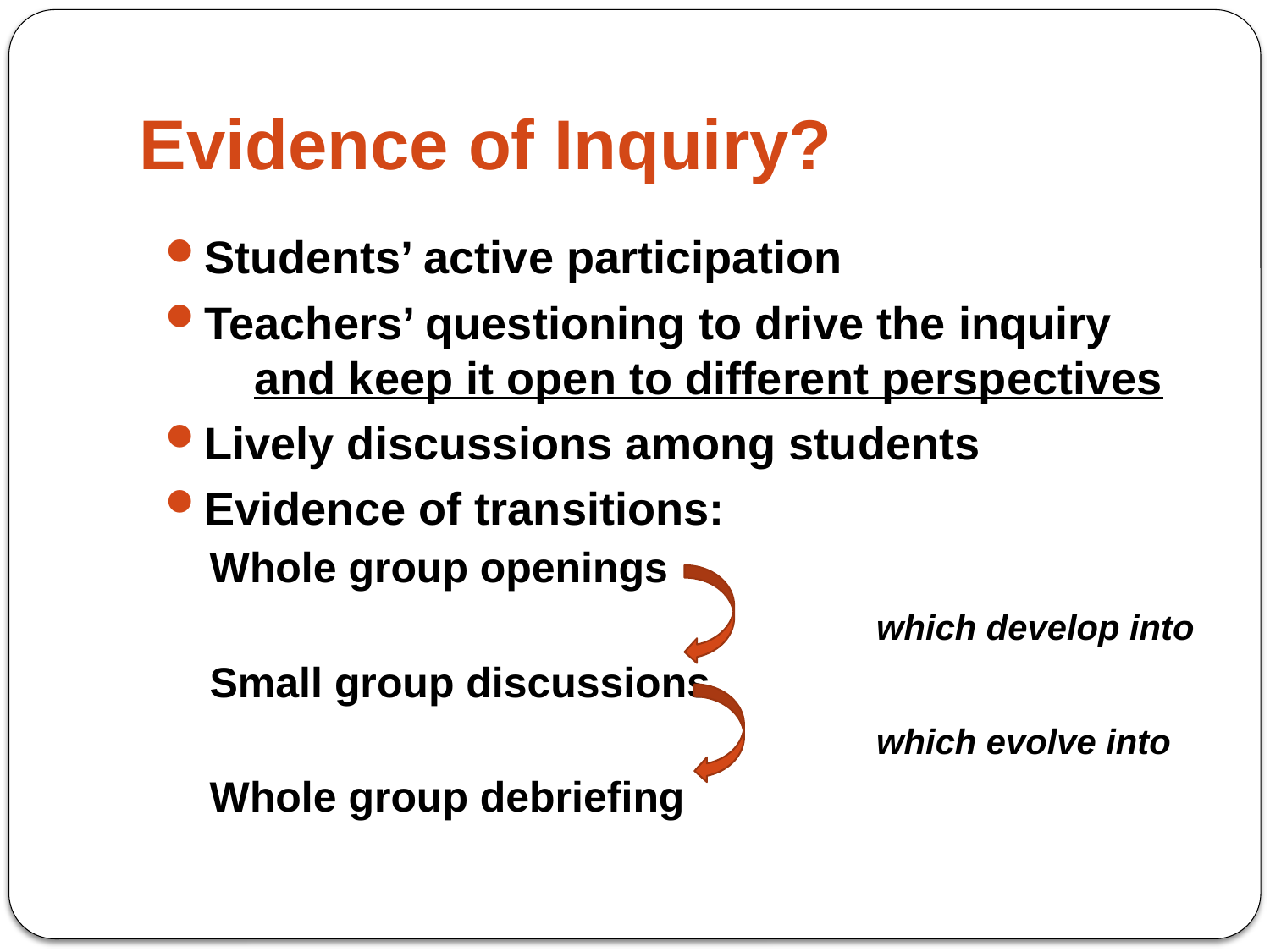

# Evidence of Inquiry?
Students’ active participation
Teachers’ questioning to drive the inquiry           and keep it open to different perspectives
Lively discussions among students
Evidence of transitions:
Whole group openings
						which develop into
Small group discussions
						which evolve into
Whole group debriefing